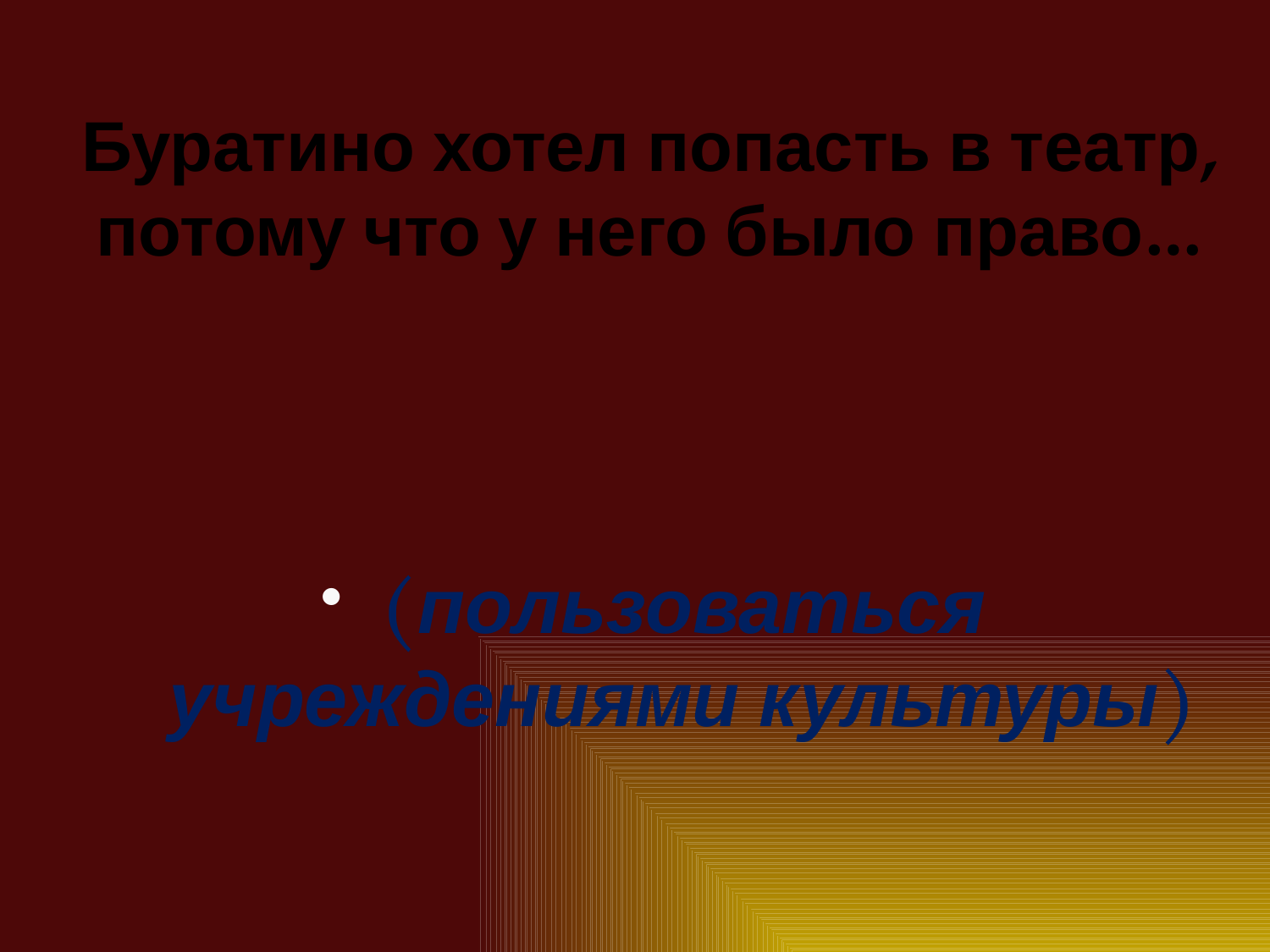

# Буратино хотел попасть в театр, потому что у него было право…
(пользоваться учреждениями культуры)